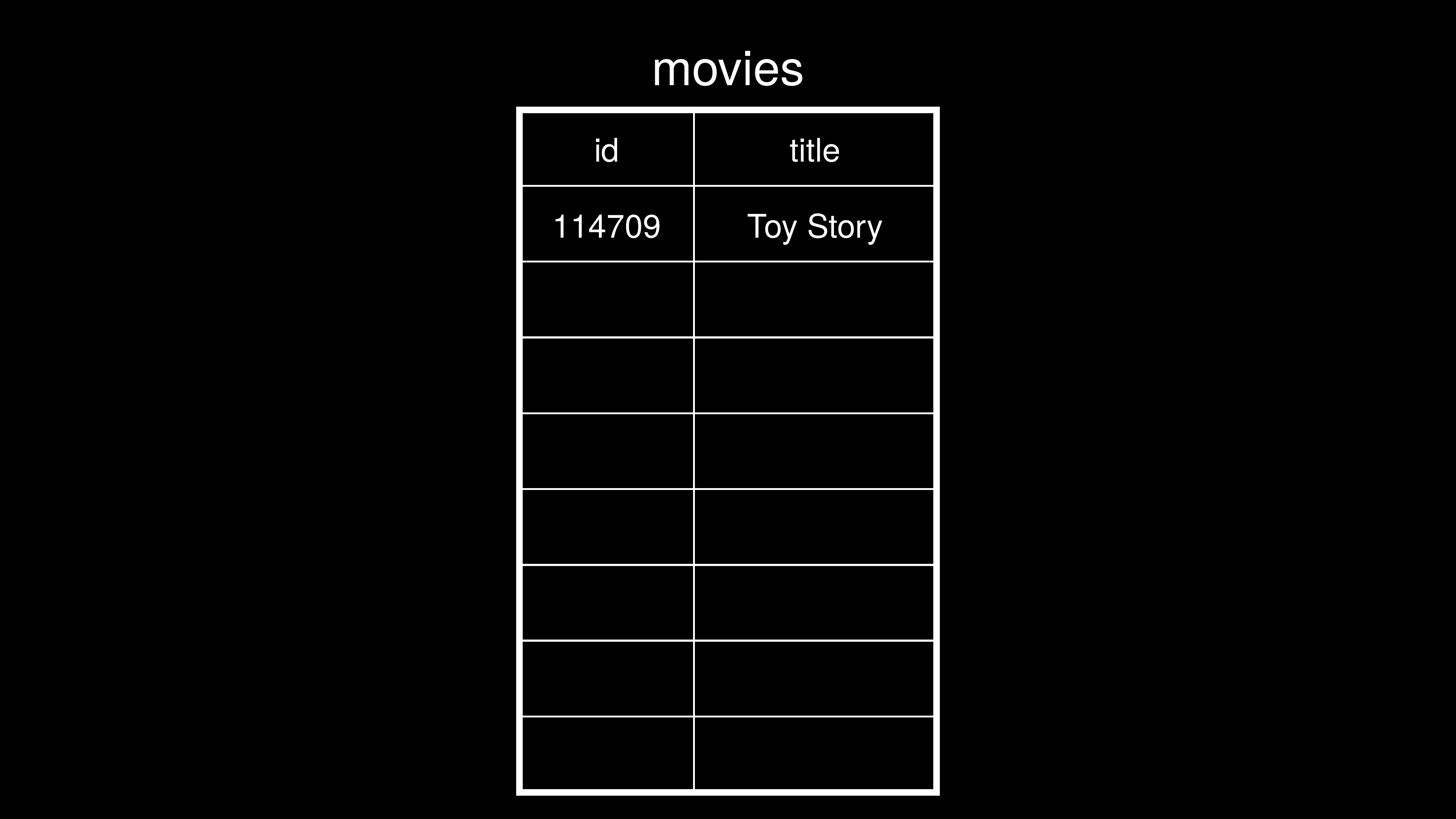

movies
| id | title |
| --- | --- |
| 114709 | Toy Story |
|  |  |
|  |  |
|  |  |
|  |  |
|  |  |
|  |  |
|  |  |